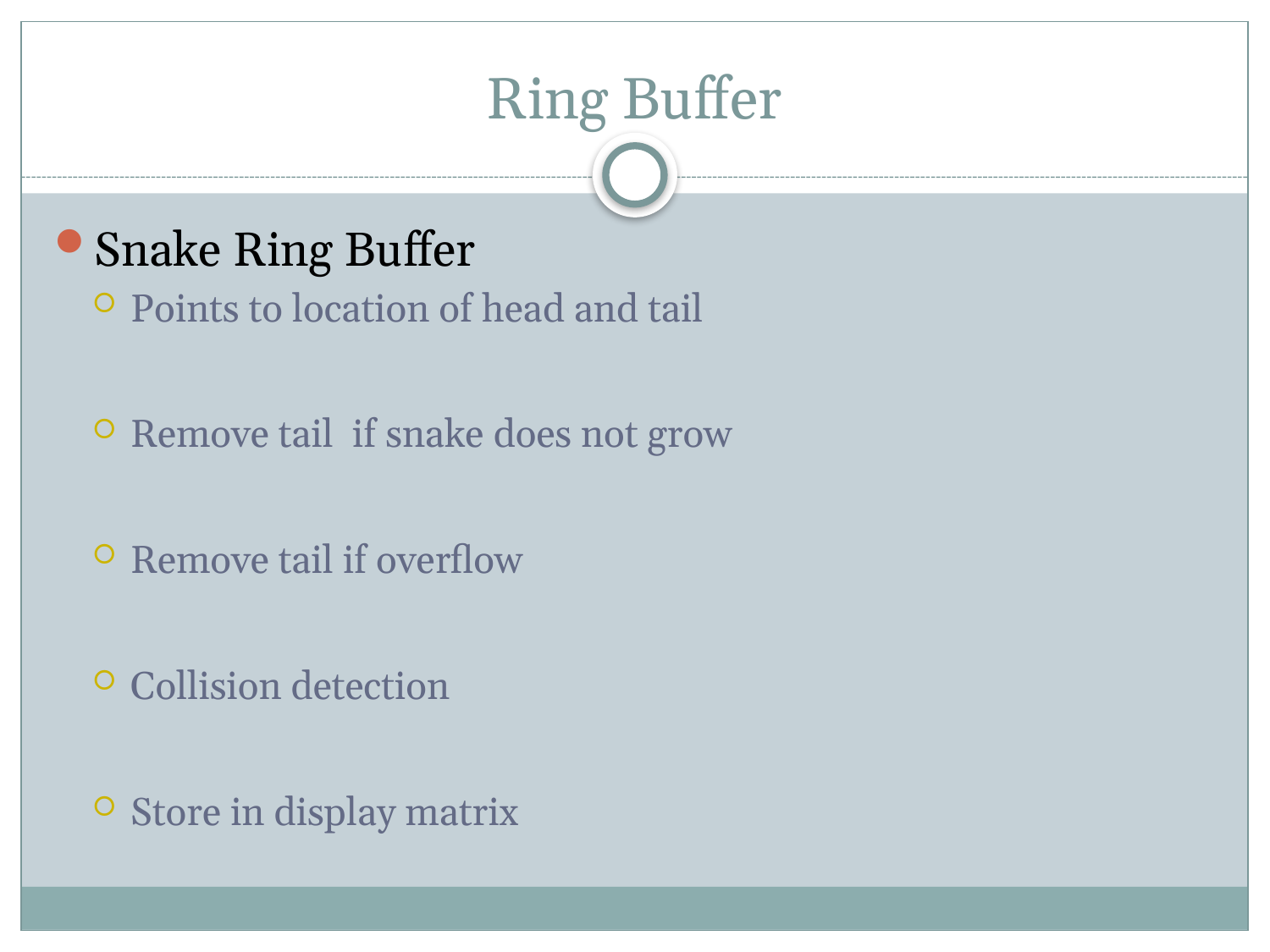

# Ring Buffer
Snake Ring Buffer
Points to location of head and tail

Remove tail  if snake does not grow

Remove tail if overflow

Collision detection

Store in display matrix